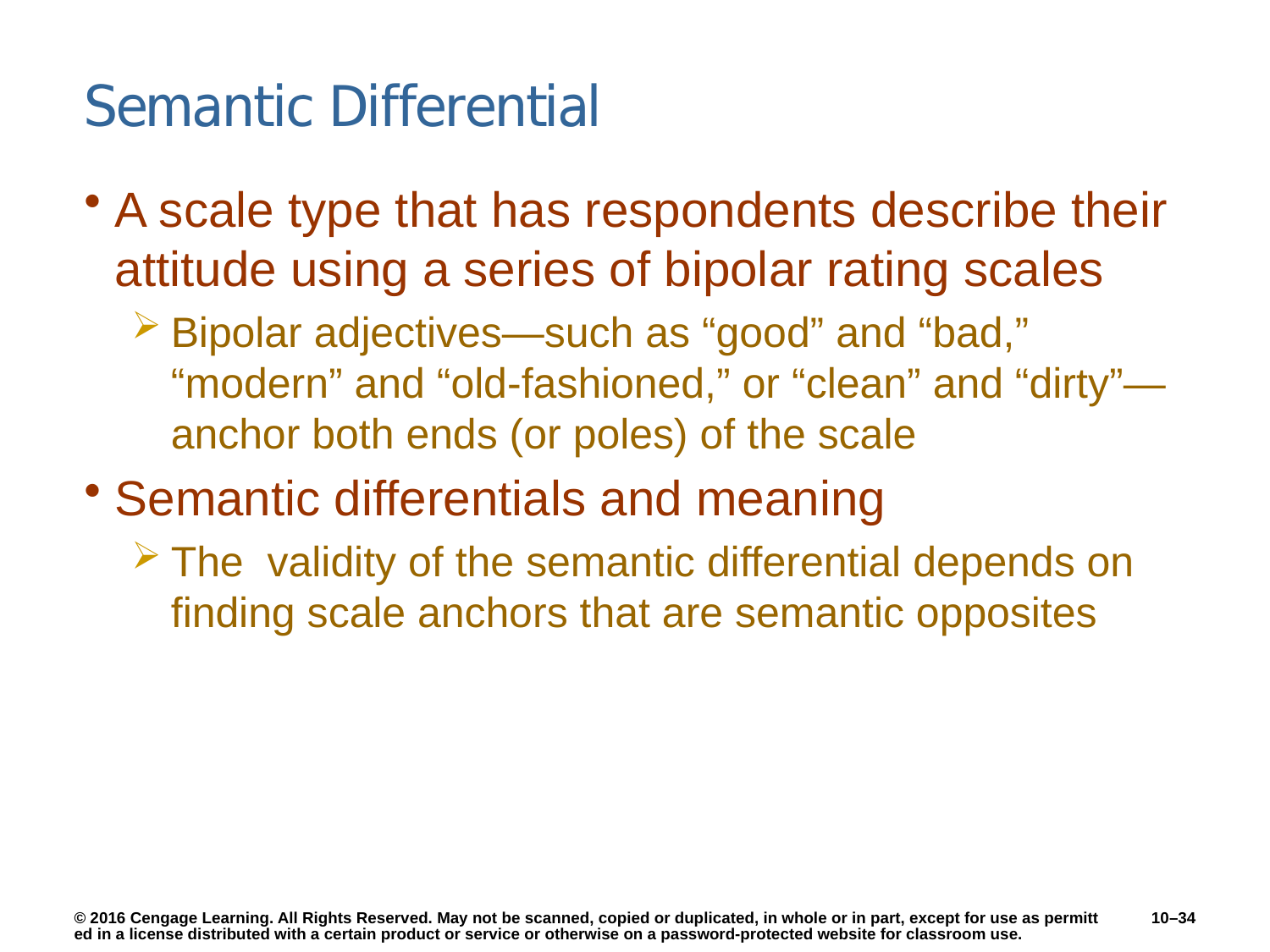

# Semantic Differential
A scale type that has respondents describe their attitude using a series of bipolar rating scales
Bipolar adjectives—such as “good” and “bad,” “modern” and “old-fashioned,” or “clean” and “dirty”—anchor both ends (or poles) of the scale
Semantic differentials and meaning
The  validity of the semantic differential depends on finding scale anchors that are semantic opposites

10–34
© 2016 Cengage Learning. All Rights Reserved. May not be scanned, copied or duplicated, in whole or in part, except for use as permitted in a license distributed with a certain product or service or otherwise on a password-protected website for classroom use.